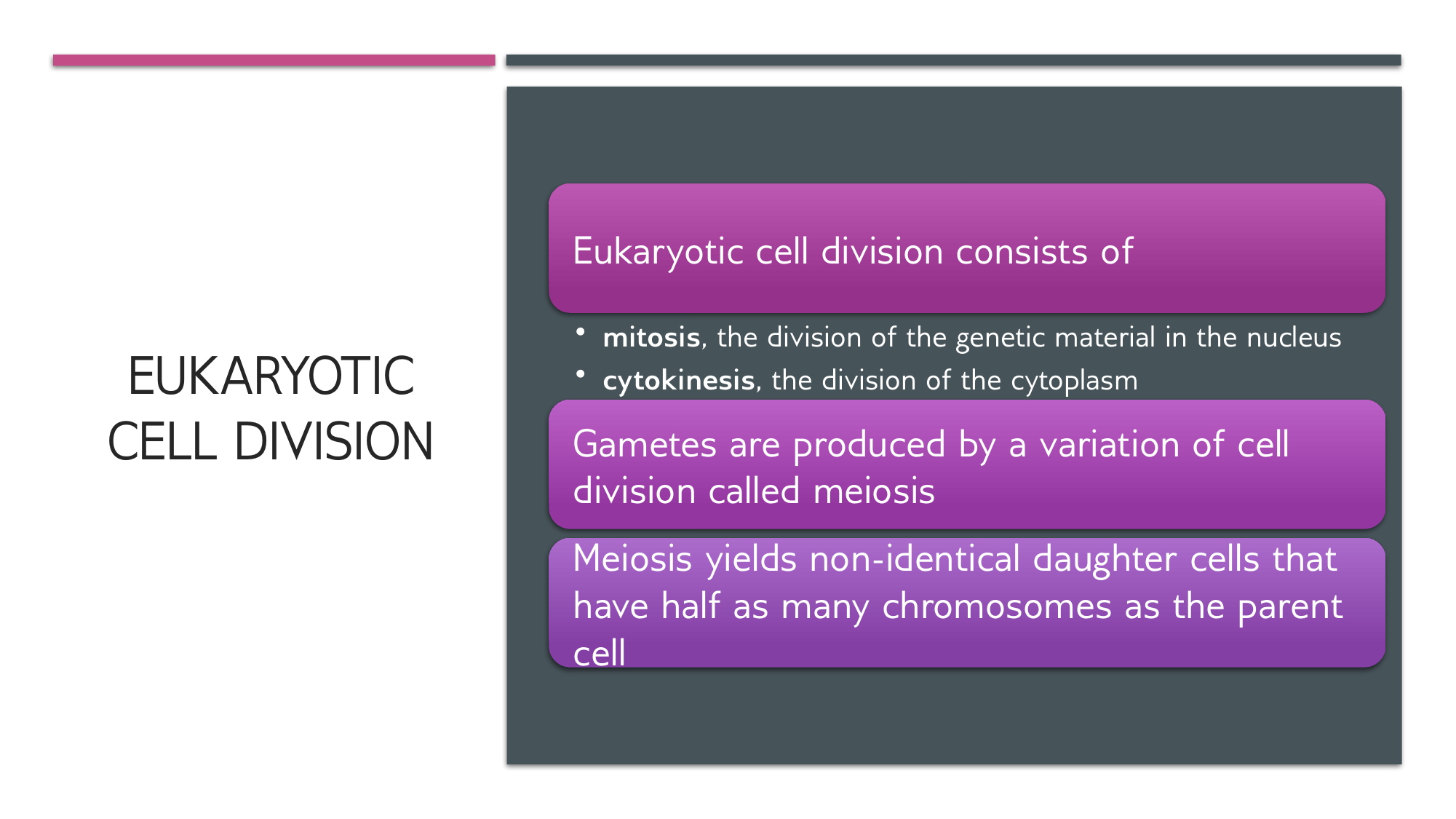

# Eukaryotic cell Division
Eukaryotic cell division consists of
mitosis, the division of the genetic material in the nucleus
cytokinesis, the division of the cytoplasm
Gametes are produced by a variation of cell division called meiosis
Meiosis yields non-identical daughter cells that have half as many chromosomes as the parent cell